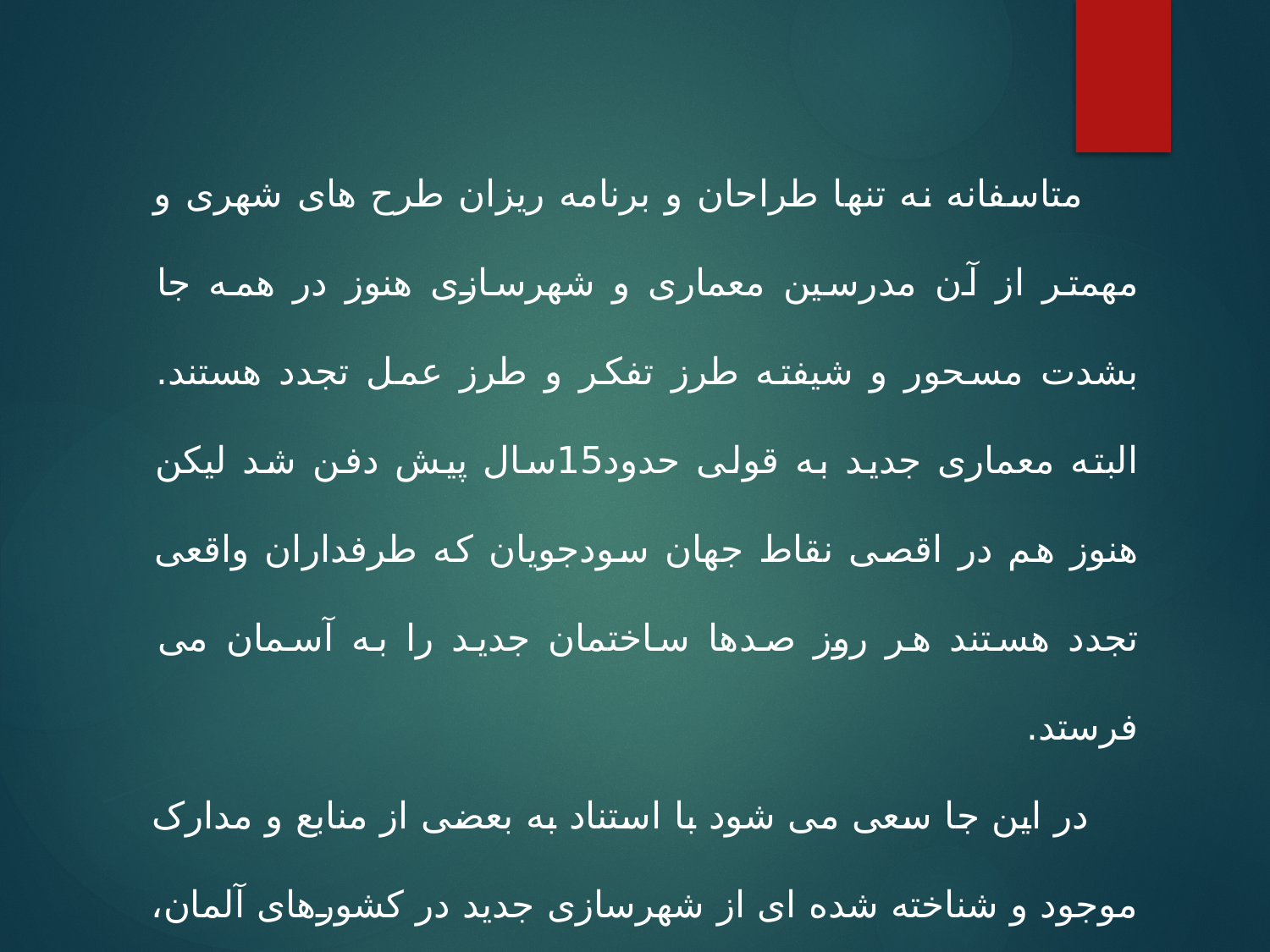

متاسفانه نه تنها طراحان و برنامه ریزان طرح های شهری و مهمتر از آن مدرسین معماری و شهرسازی هنوز در همه جا بشدت مسحور و شیفته طرز تفکر و طرز عمل تجدد هستند. البته معماری جدید به قولی حدود15سال پیش دفن شد لیکن هنوز هم در اقصی نقاط جهان سودجویان که طرفداران واقعی تجدد هستند هر روز صدها ساختمان جدید را به آسمان می فرستد.
    در این جا سعی می شود با استناد به بعضی از منابع و مدارک موجود و شناخته شده ای از شهرسازی جدید در کشورهای آلمان، هند، ایران و ... دلایل انقراض نهضت جدید را در شهرسازی برشماریم .